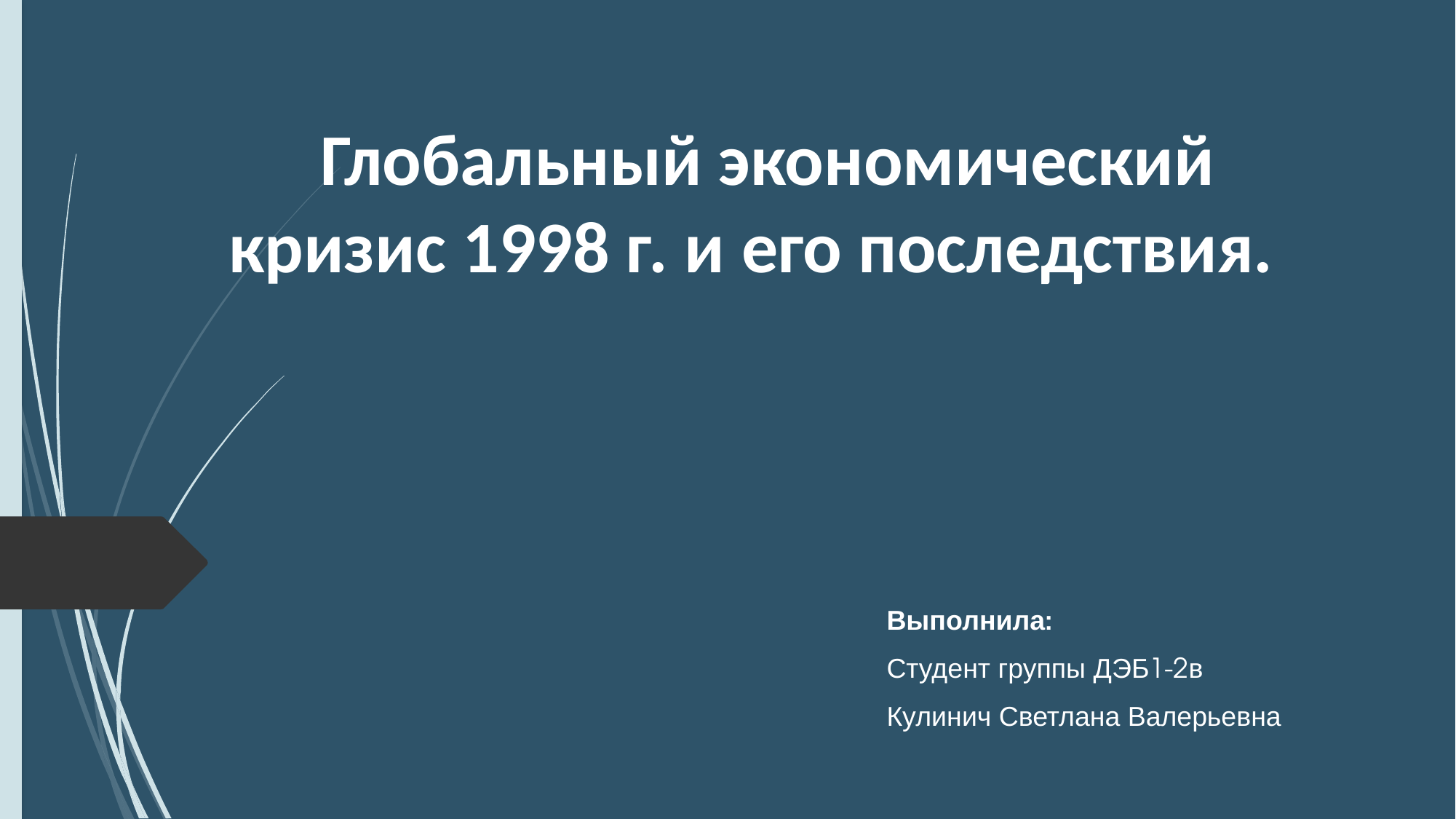

# Глобальный экономический кризис 1998 г. и его последствия.
Выполнила:
Студент группы ДЭБ1-2в
Кулинич Светлана Валерьевна